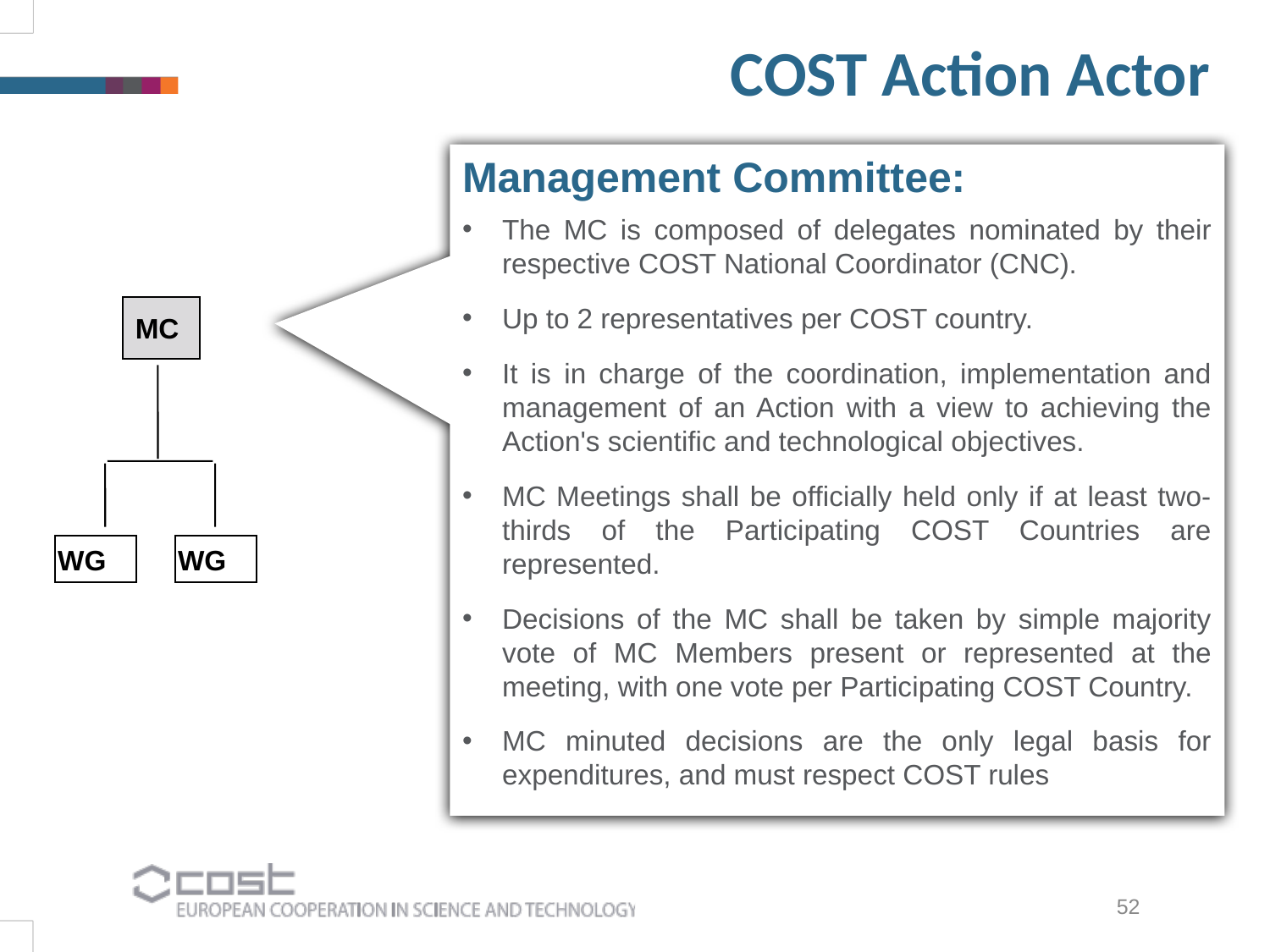

COST Action Actor
Management Committee:
The MC is composed of delegates nominated by their respective COST National Coordinator (CNC).
Up to 2 representatives per COST country.
It is in charge of the coordination, implementation and management of an Action with a view to achieving the Action's scientific and technological objectives.
MC Meetings shall be officially held only if at least two-thirds of the Participating COST Countries are represented.
Decisions of the MC shall be taken by simple majority vote of MC Members present or represented at the meeting, with one vote per Participating COST Country.
MC minuted decisions are the only legal basis for expenditures, and must respect COST rules

MC

WG
WG
52